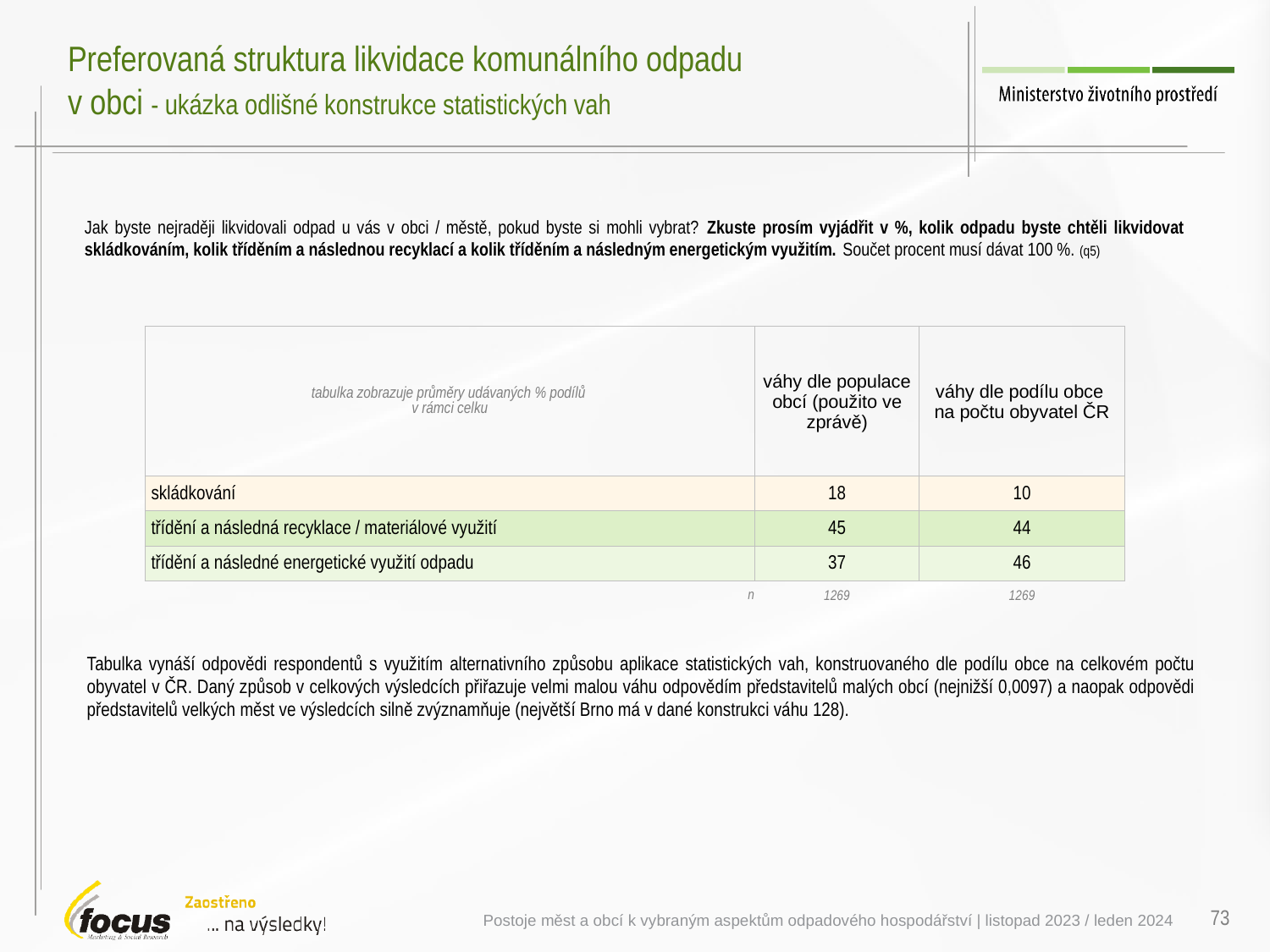

# Preferovaná struktura likvidace komunálního odpadu v obci - ukázka odlišné konstrukce statistických vah
Jak byste nejraději likvidovali odpad u vás v obci / městě, pokud byste si mohli vybrat? Zkuste prosím vyjádřit v %, kolik odpadu byste chtěli likvidovat skládkováním, kolik tříděním a následnou recyklací a kolik tříděním a následným energetickým využitím. Součet procent musí dávat 100 %. (q5)
| tabulka zobrazuje průměry udávaných % podílů v rámci celku | váhy dle populace obcí (použito ve zprávě) | váhy dle podílu obce na počtu obyvatel ČR |
| --- | --- | --- |
| skládkování | 18 | 10 |
| třídění a následná recyklace / materiálové využití | 45 | 44 |
| třídění a následné energetické využití odpadu | 37 | 46 |
| n | 1269 | 1269 |
Tabulka vynáší odpovědi respondentů s využitím alternativního způsobu aplikace statistických vah, konstruovaného dle podílu obce na celkovém počtu obyvatel v ČR. Daný způsob v celkových výsledcích přiřazuje velmi malou váhu odpovědím představitelů malých obcí (nejnižší 0,0097) a naopak odpovědi představitelů velkých měst ve výsledcích silně zvýznamňuje (největší Brno má v dané konstrukci váhu 128).